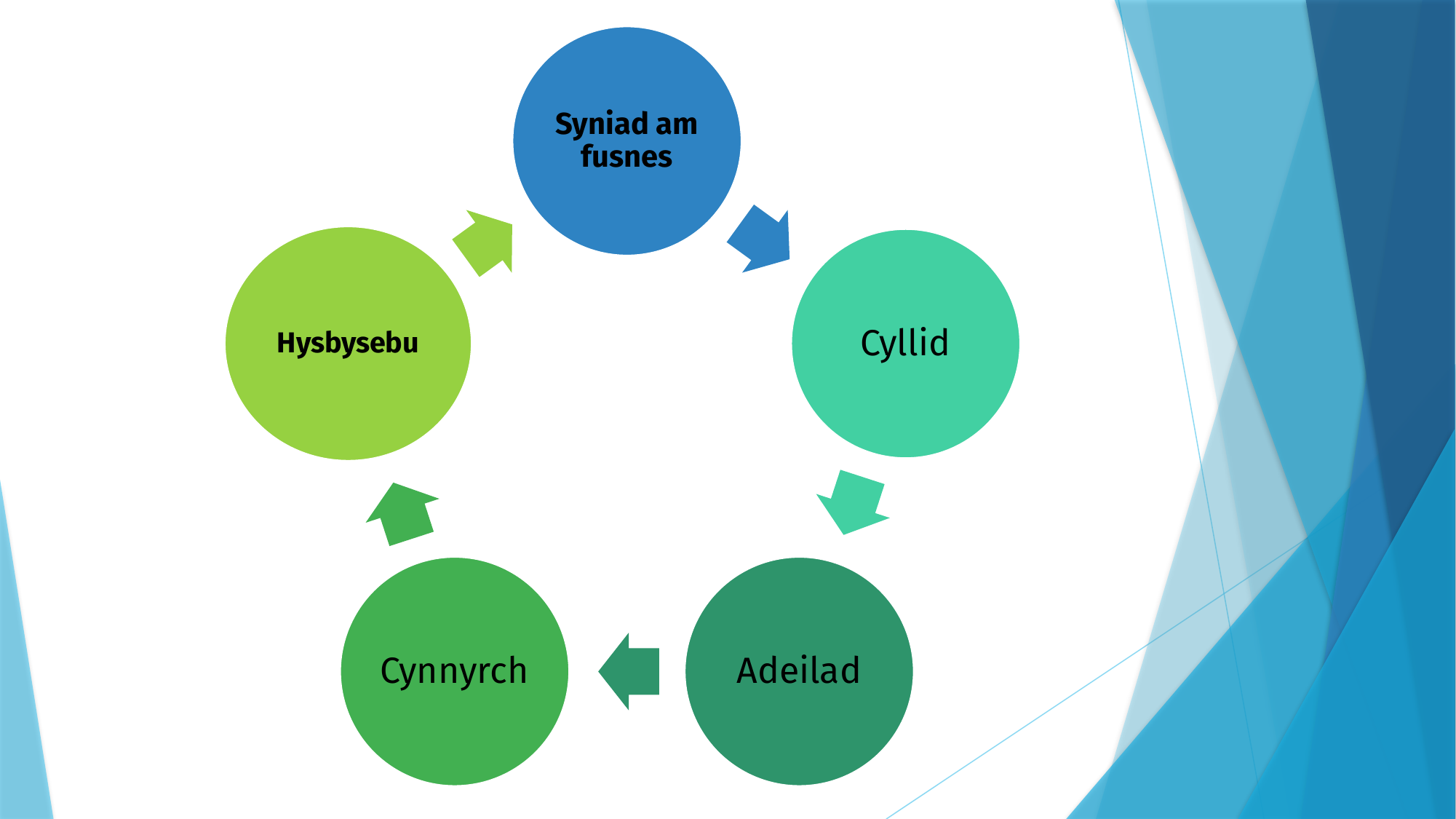

Syniad am fusnes

Cyllid

Adeilad

Cynnyrch

Hysbysebu

#